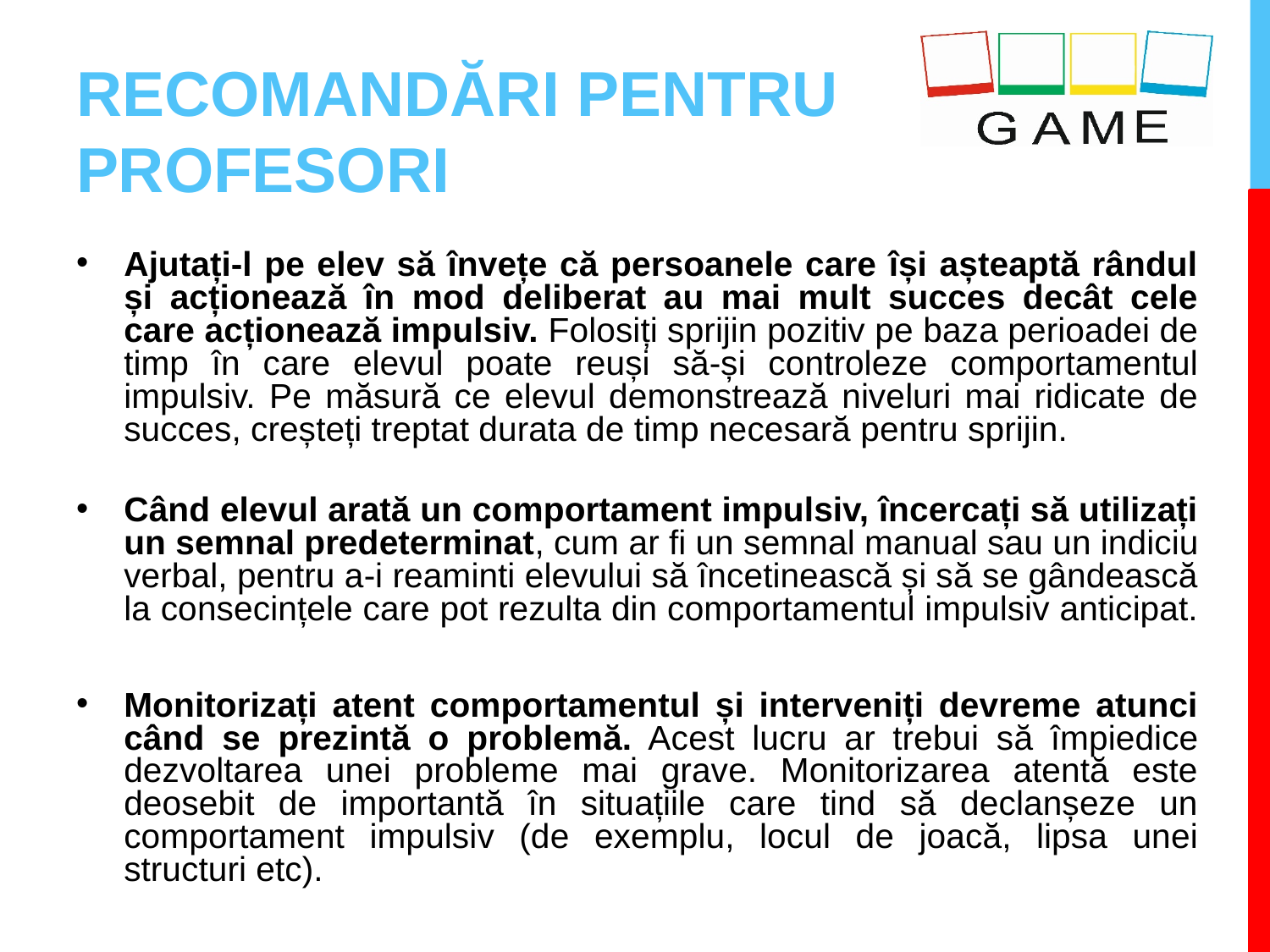

# RECOMANDĂRI PENTRU PROFESORI
Ajutați-l pe elev să învețe că persoanele care își așteaptă rândul și acționează în mod deliberat au mai mult succes decât cele care acționează impulsiv. Folosiți sprijin pozitiv pe baza perioadei de timp în care elevul poate reuși să-și controleze comportamentul impulsiv. Pe măsură ce elevul demonstrează niveluri mai ridicate de succes, creșteți treptat durata de timp necesară pentru sprijin.

Când elevul arată un comportament impulsiv, încercați să utilizați un semnal predeterminat, cum ar fi un semnal manual sau un indiciu verbal, pentru a-i reaminti elevului să încetinească și să se gândească la consecințele care pot rezulta din comportamentul impulsiv anticipat.

Monitorizați atent comportamentul și interveniți devreme atunci când se prezintă o problemă. Acest lucru ar trebui să împiedice dezvoltarea unei probleme mai grave. Monitorizarea atentă este deosebit de importantă în situațiile care tind să declanșeze un comportament impulsiv (de exemplu, locul de joacă, lipsa unei structuri etc).